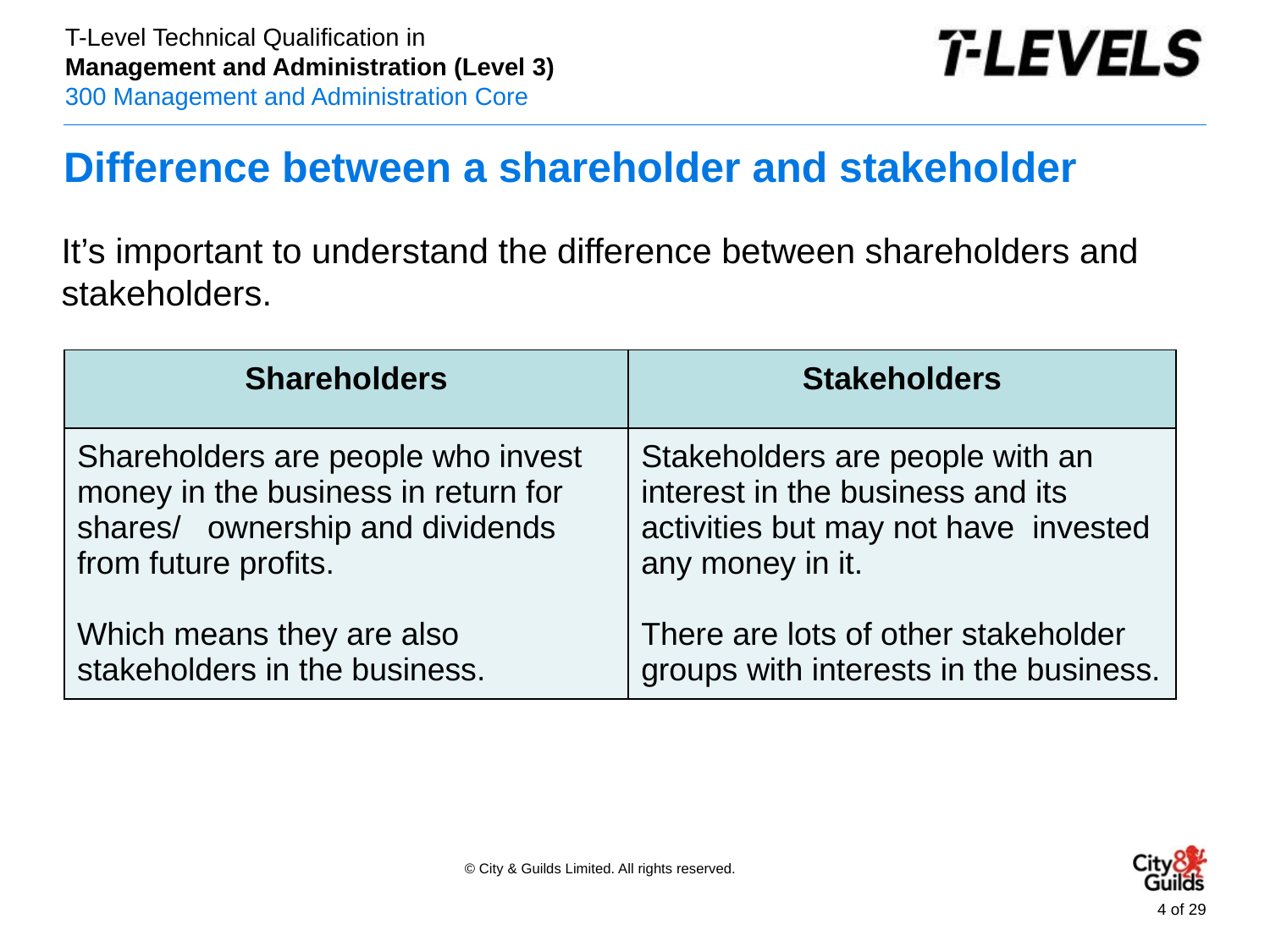

# Difference between a shareholder and stakeholder
It’s important to understand the difference between shareholders and stakeholders.
| Shareholders | Stakeholders |
| --- | --- |
| Shareholders are people who invest money in the business in return for shares/ ownership and dividends from future profits. Which means they are also stakeholders in the business. | Stakeholders are people with an interest in the business and its activities but may not have invested any money in it. There are lots of other stakeholder groups with interests in the business. |